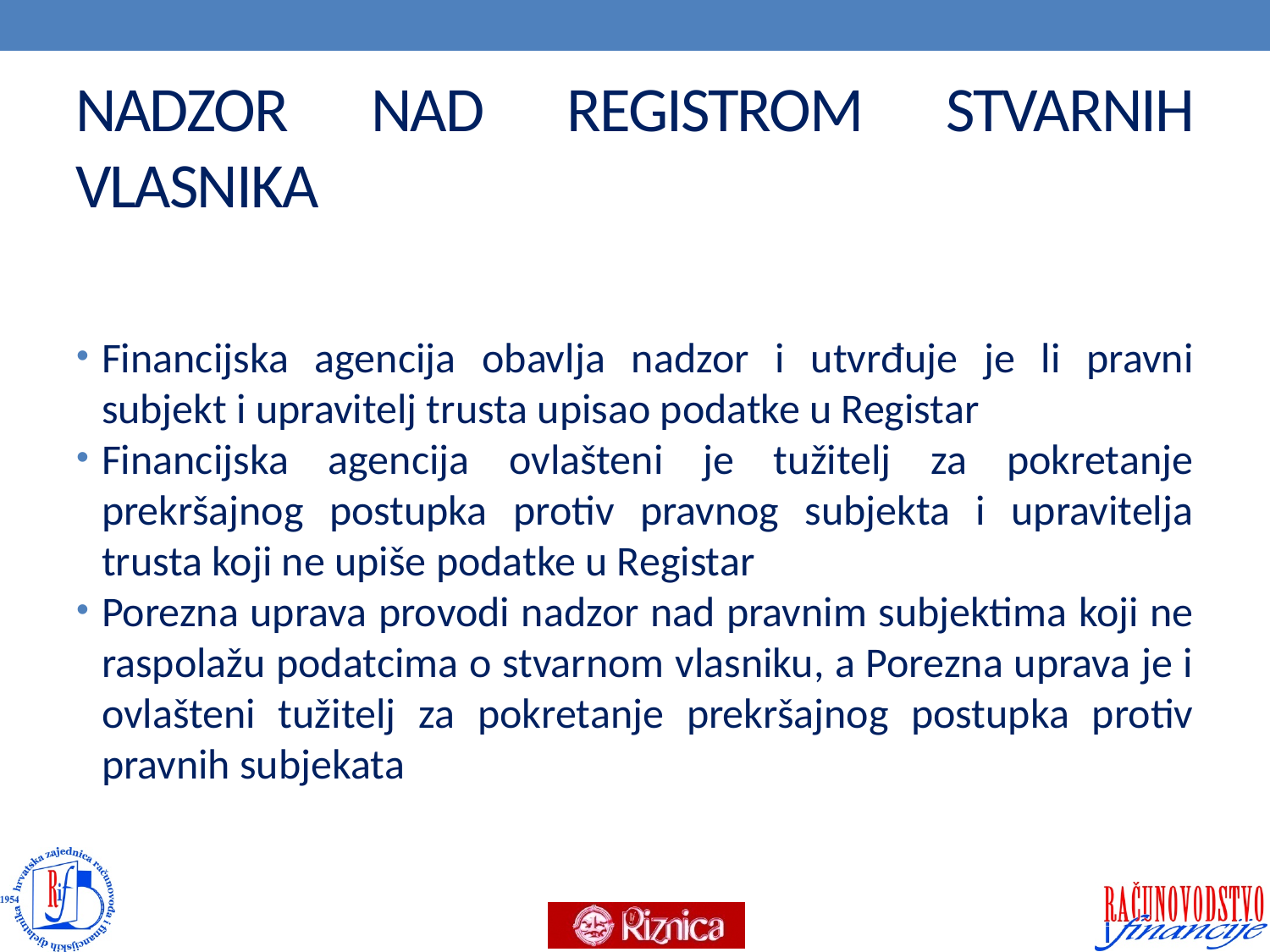

# NADZOR NAD REGISTROM STVARNIH VLASNIKA

Financijska agencija obavlja nadzor i utvrđuje je li pravni subjekt i upravitelj trusta upisao podatke u Registar
Financijska agencija ovlašteni je tužitelj za pokretanje prekršajnog postupka protiv pravnog subjekta i upravitelja trusta koji ne upiše podatke u Registar
Porezna uprava provodi nadzor nad pravnim subjektima koji ne raspolažu podatcima o stvarnom vlasniku, a Porezna uprava je i ovlašteni tužitelj za pokretanje prekršajnog postupka protiv pravnih subjekata